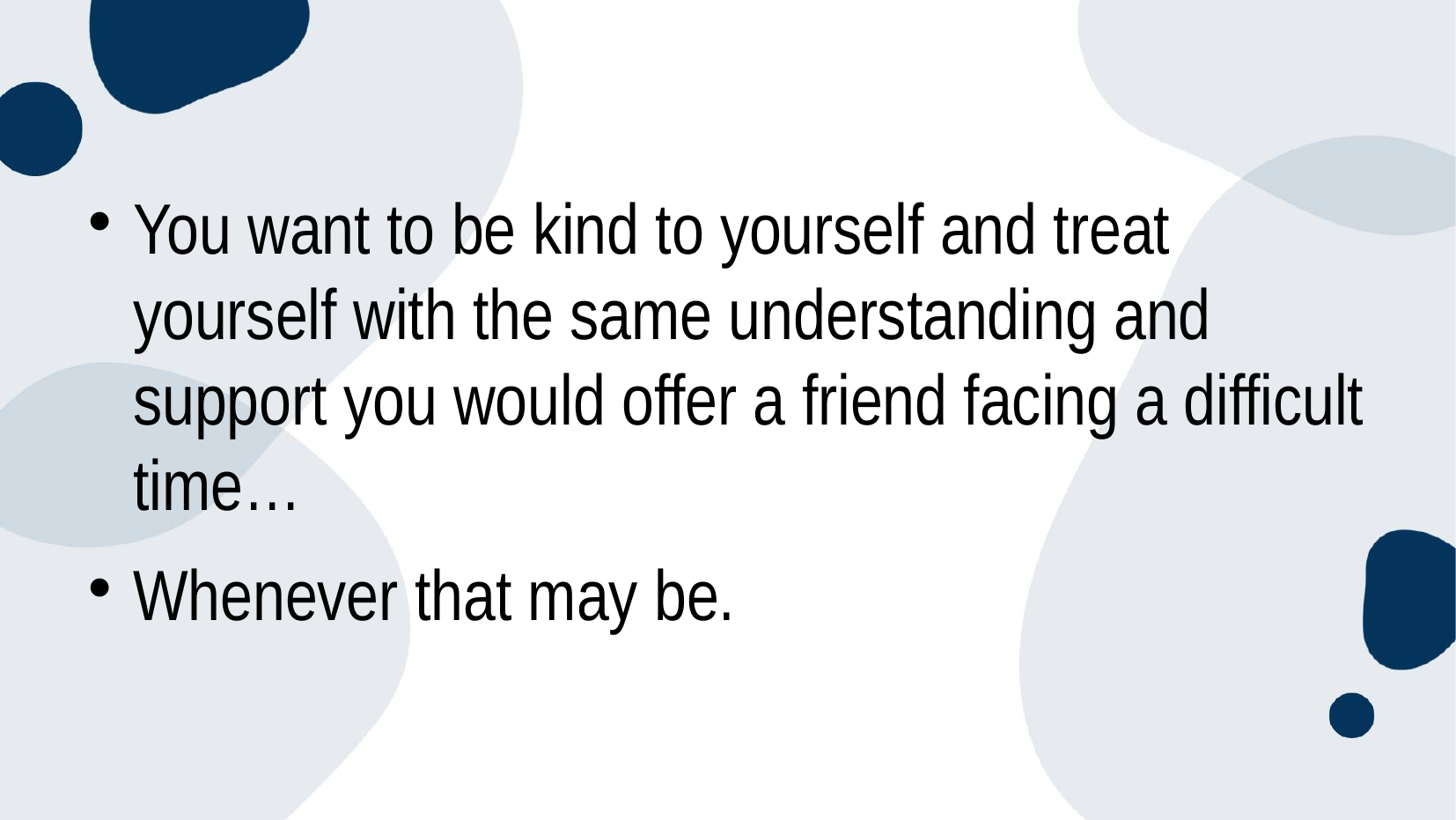

#
You want to be kind to yourself and treat yourself with the same understanding and support you would offer a friend facing a difficult time…
Whenever that may be.